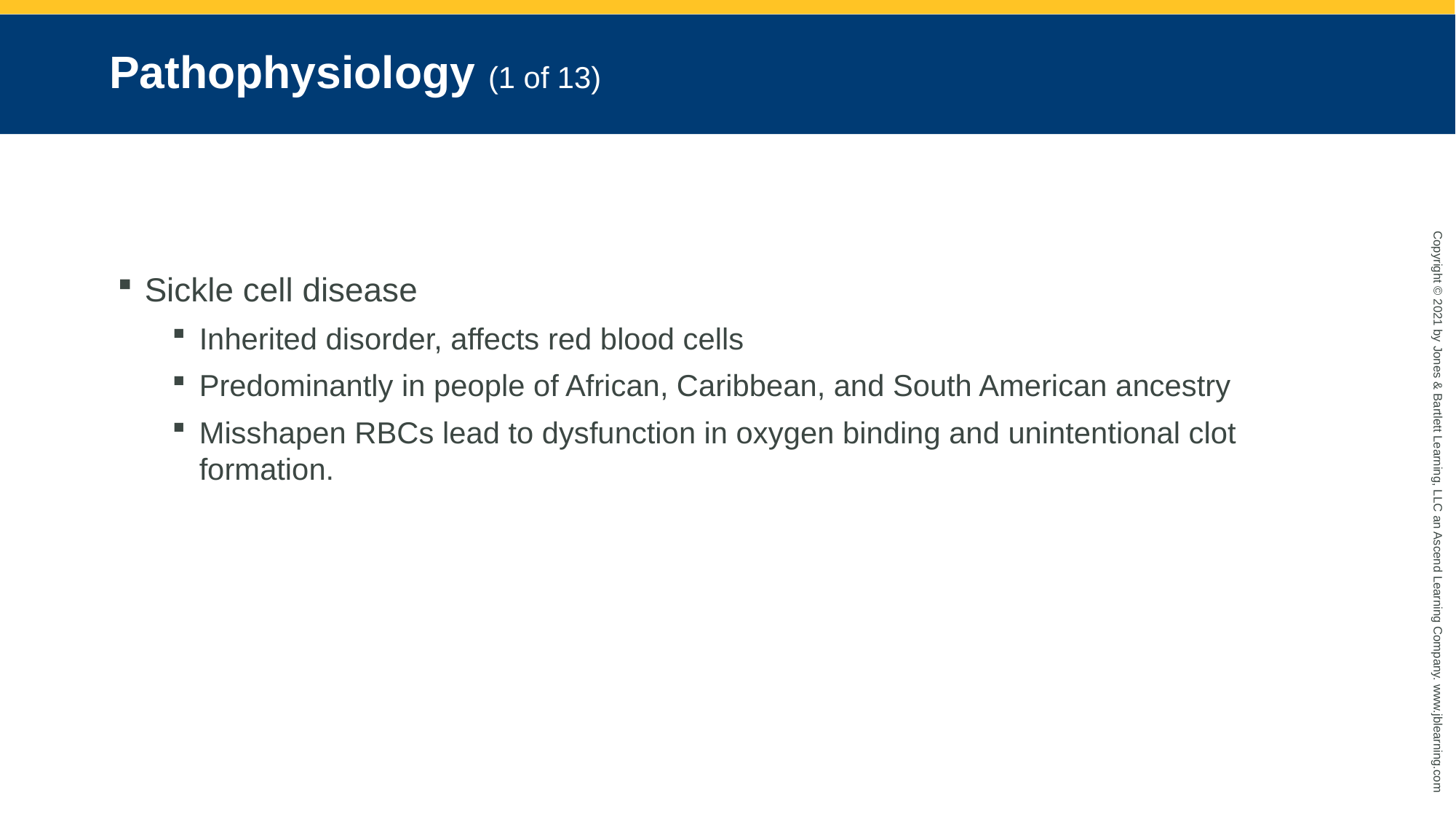

# Pathophysiology (1 of 13)
Sickle cell disease
Inherited disorder, affects red blood cells
Predominantly in people of African, Caribbean, and South American ancestry
Misshapen RBCs lead to dysfunction in oxygen binding and unintentional clot formation.